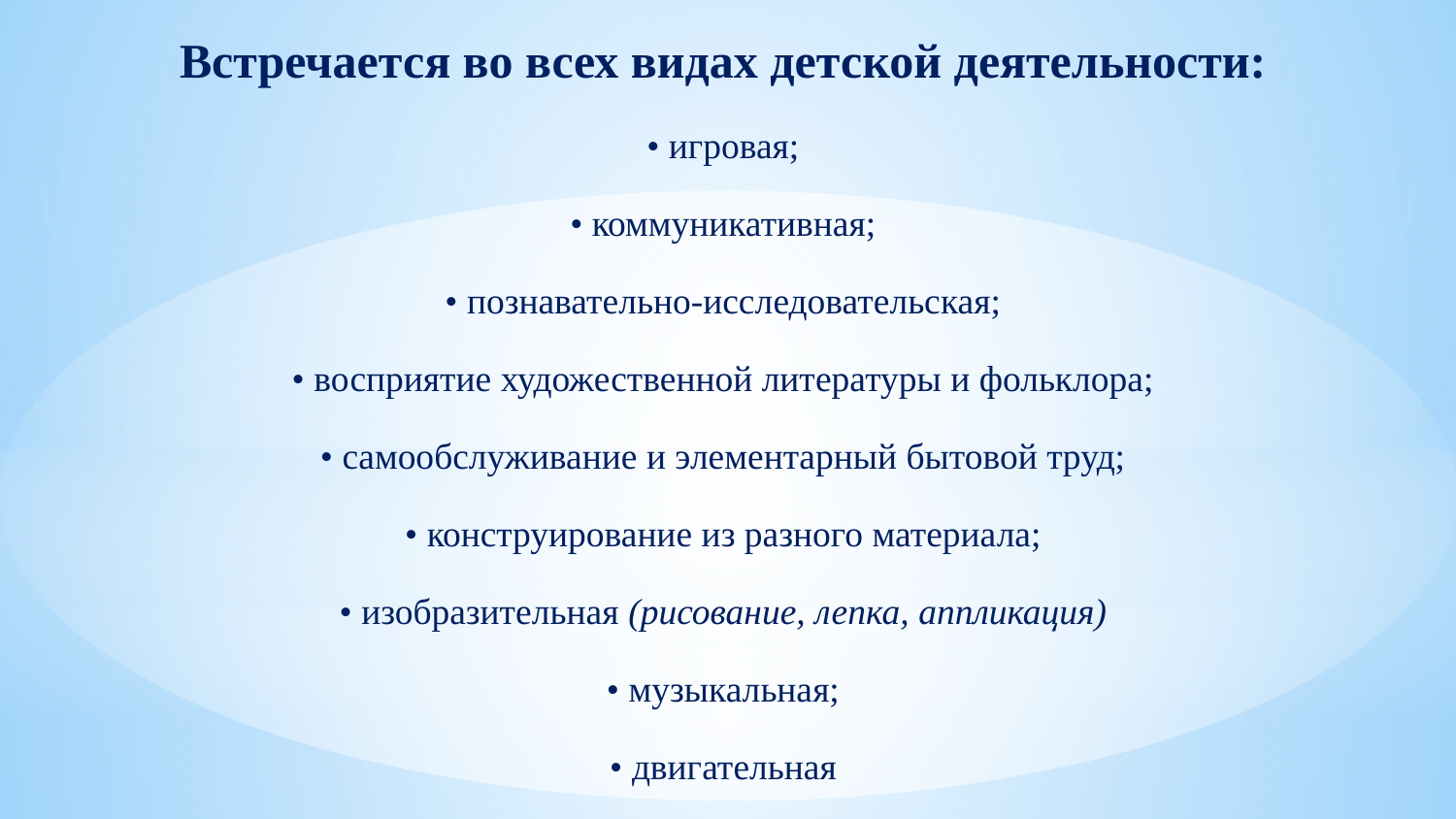

Встречается во всех видах детской деятельности:
• игровая;
• коммуникативная;
• познавательно-исследовательская;
• восприятие художественной литературы и фольклора;
• самообслуживание и элементарный бытовой труд;
• конструирование из разного материала;
• изобразительная (рисование, лепка, аппликация)
• музыкальная;
• двигательная